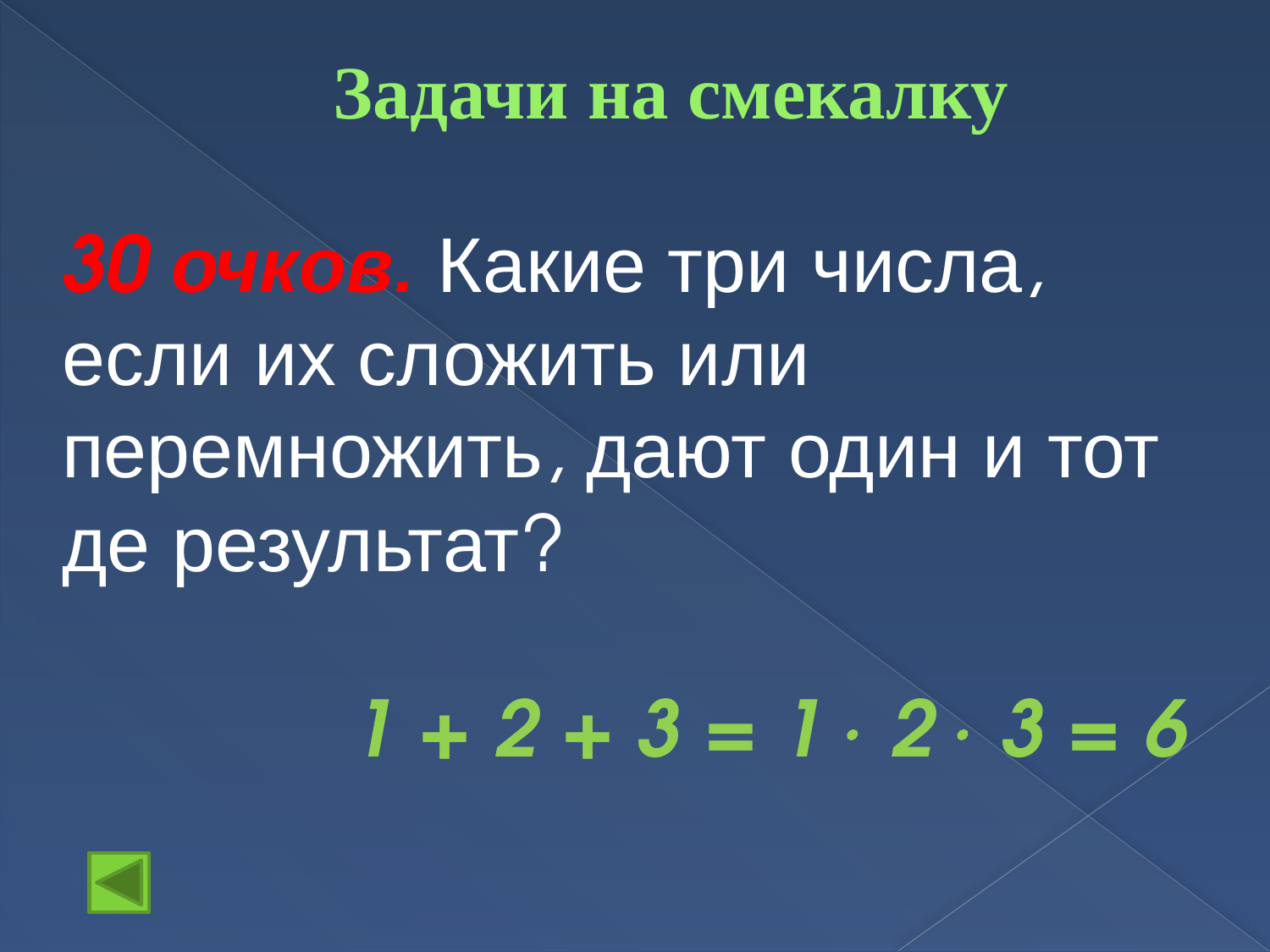

# Задачи на смекалку
30 очков. Какие три числа, если их сложить или перемножить, дают один и тот де результат?

 1 + 2 + 3 = 1⋅ 2⋅ 3 = 6